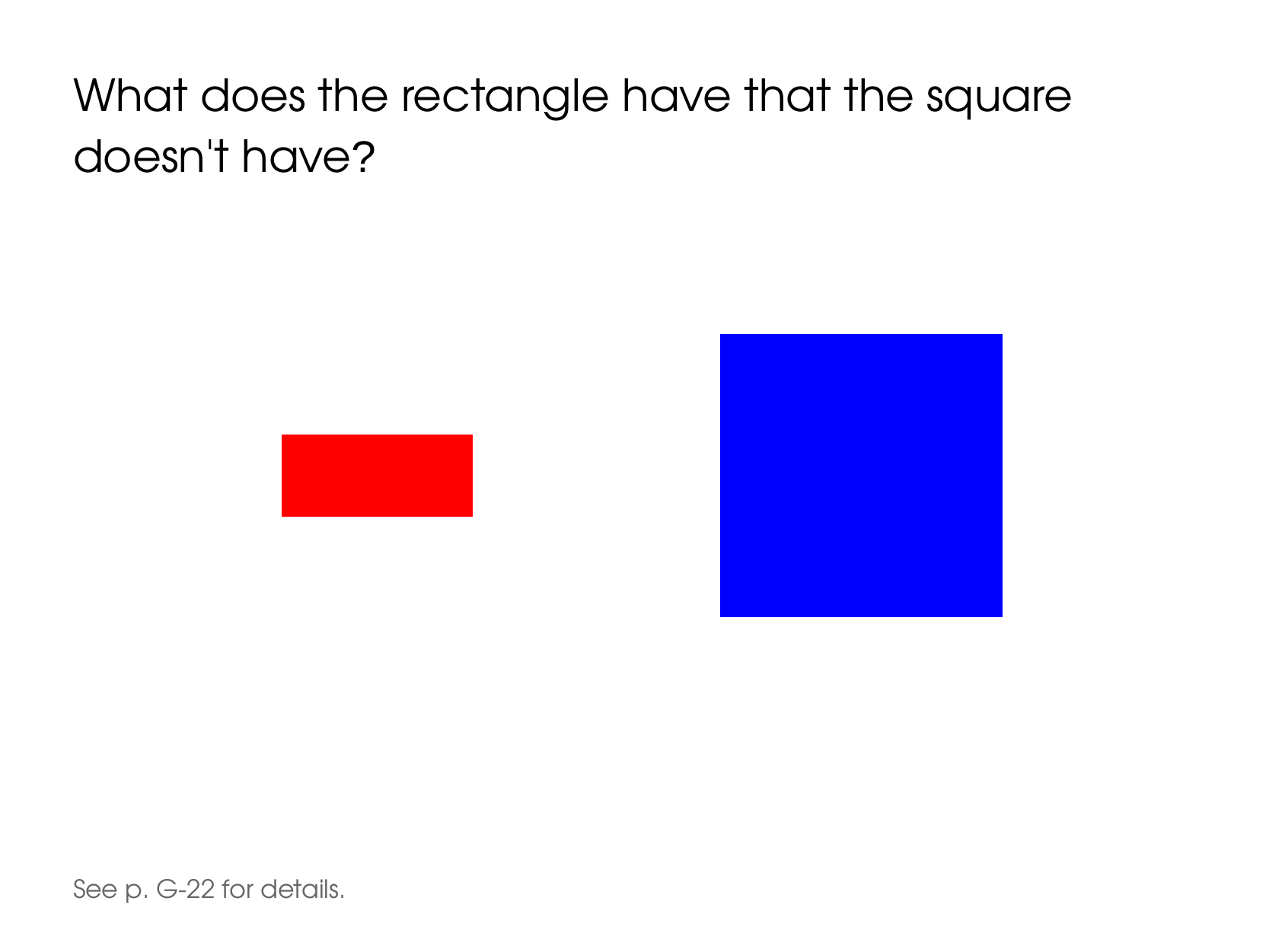

What does the rectangle have that the square
doesn't have?

See p. G-22 for details.